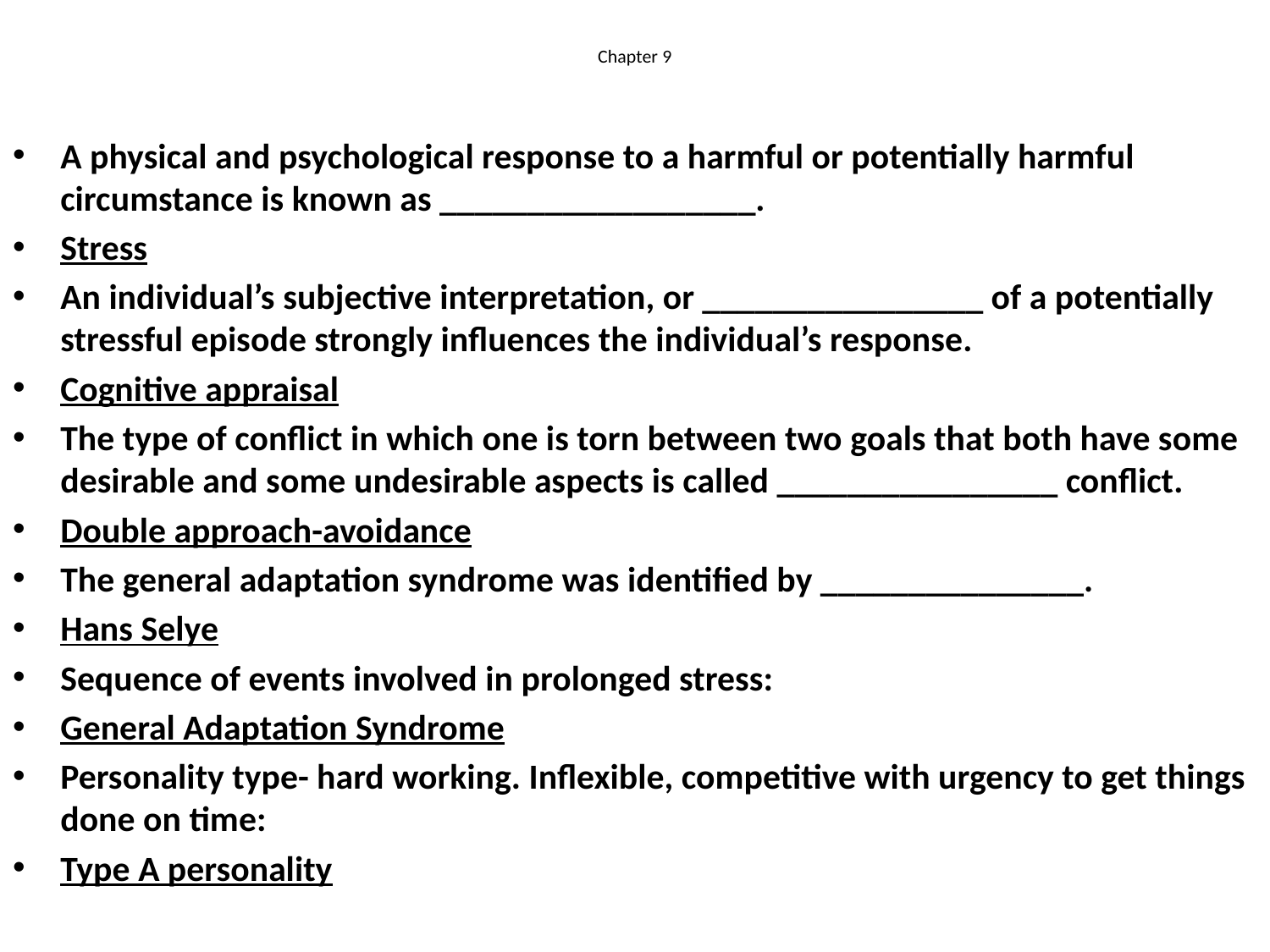

# Chapter 9
A physical and psychological response to a harmful or potentially harmful circumstance is known as __________________.
Stress
An individual’s subjective interpretation, or ________________ of a potentially stressful episode strongly influences the individual’s response.
Cognitive appraisal
The type of conflict in which one is torn between two goals that both have some desirable and some undesirable aspects is called ________________ conflict.
Double approach-avoidance
The general adaptation syndrome was identified by _______________.
Hans Selye
Sequence of events involved in prolonged stress:
General Adaptation Syndrome
Personality type- hard working. Inflexible, competitive with urgency to get things done on time:
Type A personality